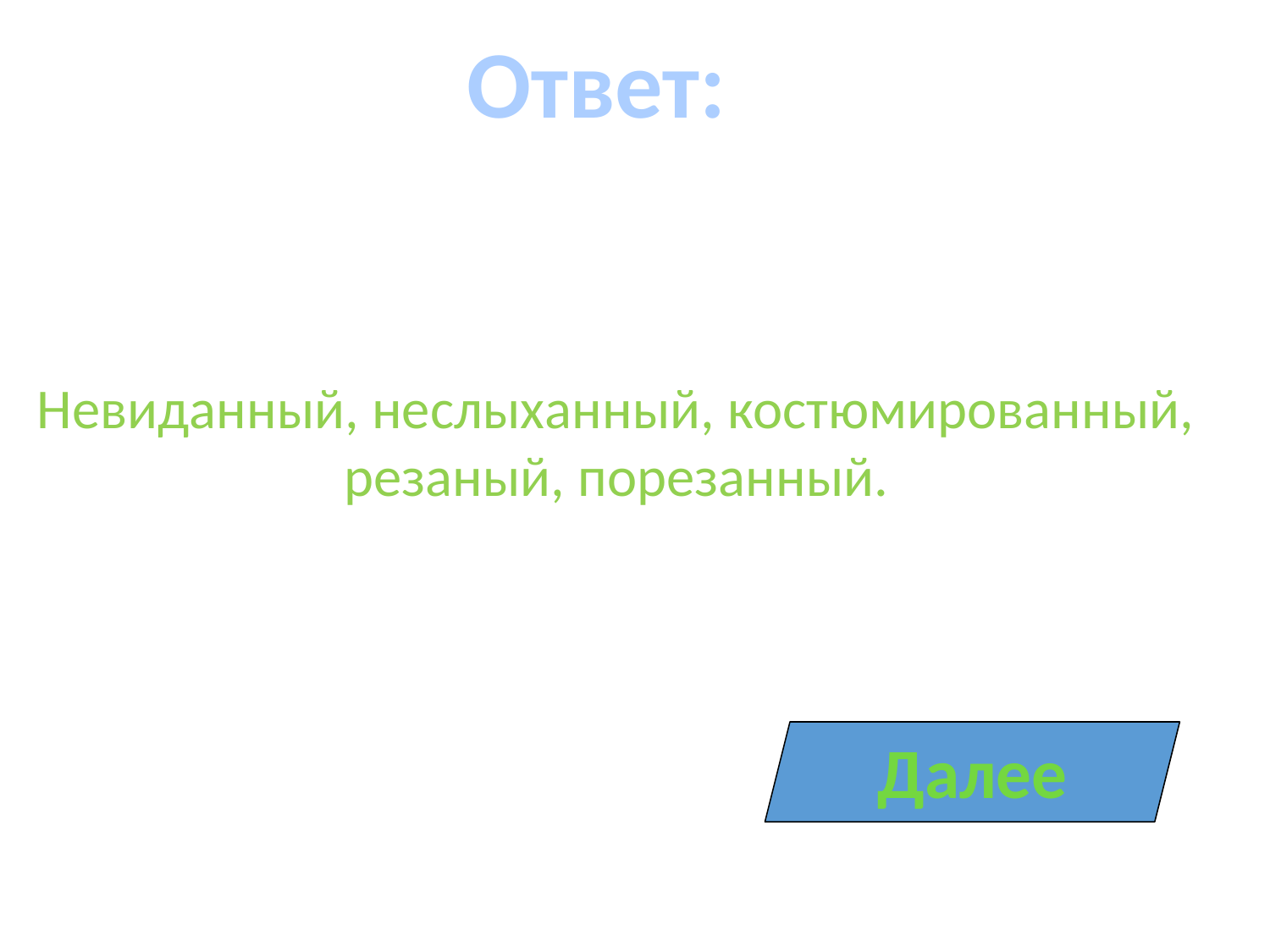

Ответ:
Невиданный, неслыханный, костюмированный,
резаный, порезанный.

Далее